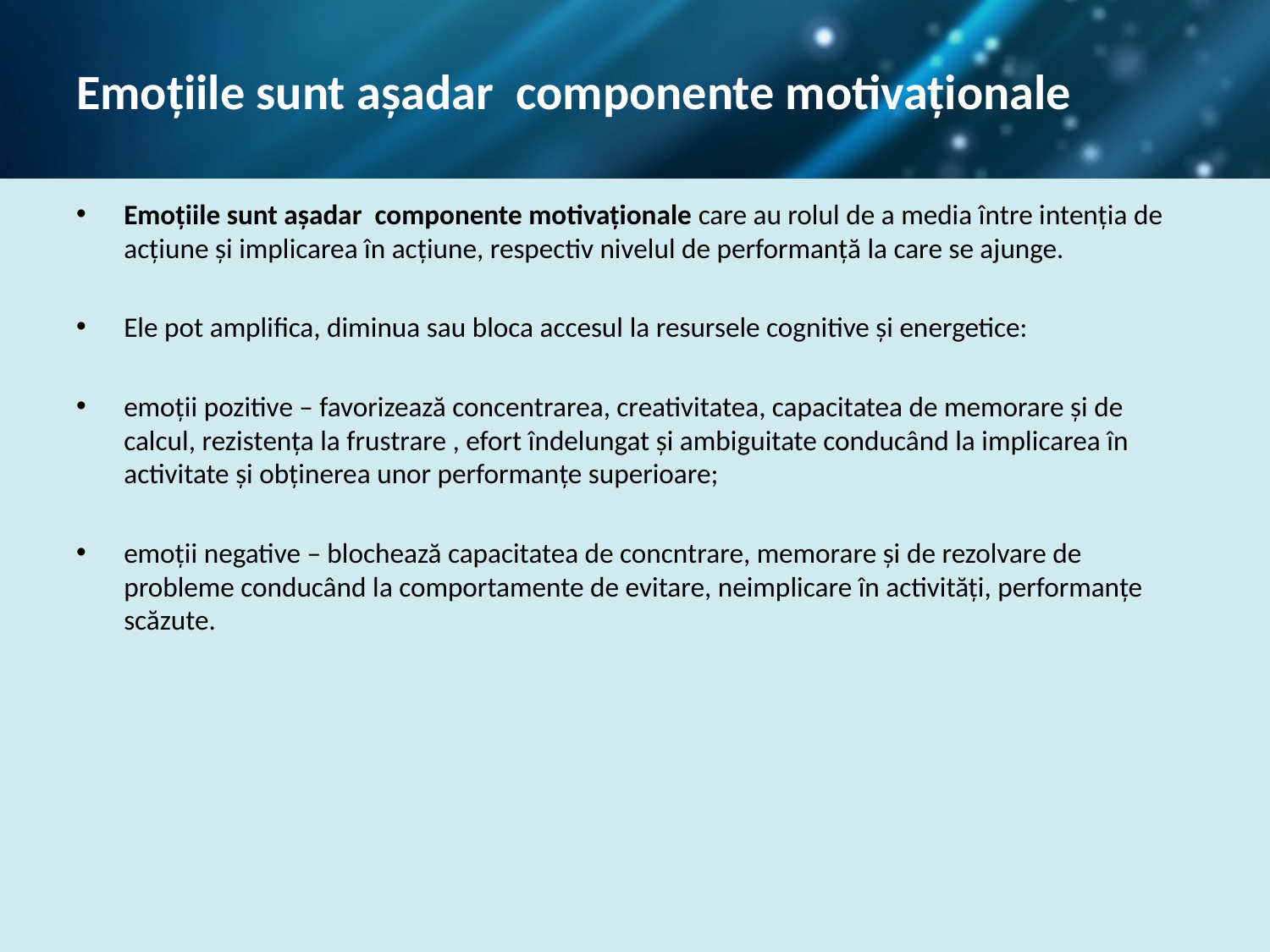

# Emoţiile sunt aşadar  componente motivaţionale
Emoţiile sunt aşadar  componente motivaţionale care au rolul de a media între intenţia de acţiune şi implicarea în acţiune, respectiv nivelul de performanţă la care se ajunge.

Ele pot amplifica, diminua sau bloca accesul la resursele cognitive şi energetice:

emoţii pozitive – favorizează concentrarea, creativitatea, capacitatea de memorare şi de calcul, rezistenţa la frustrare , efort îndelungat şi ambiguitate conducând la implicarea în activitate şi obţinerea unor performanţe superioare;

emoţii negative – blochează capacitatea de concntrare, memorare şi de rezolvare de probleme conducând la comportamente de evitare, neimplicare în activităţi, performanţe scăzute.